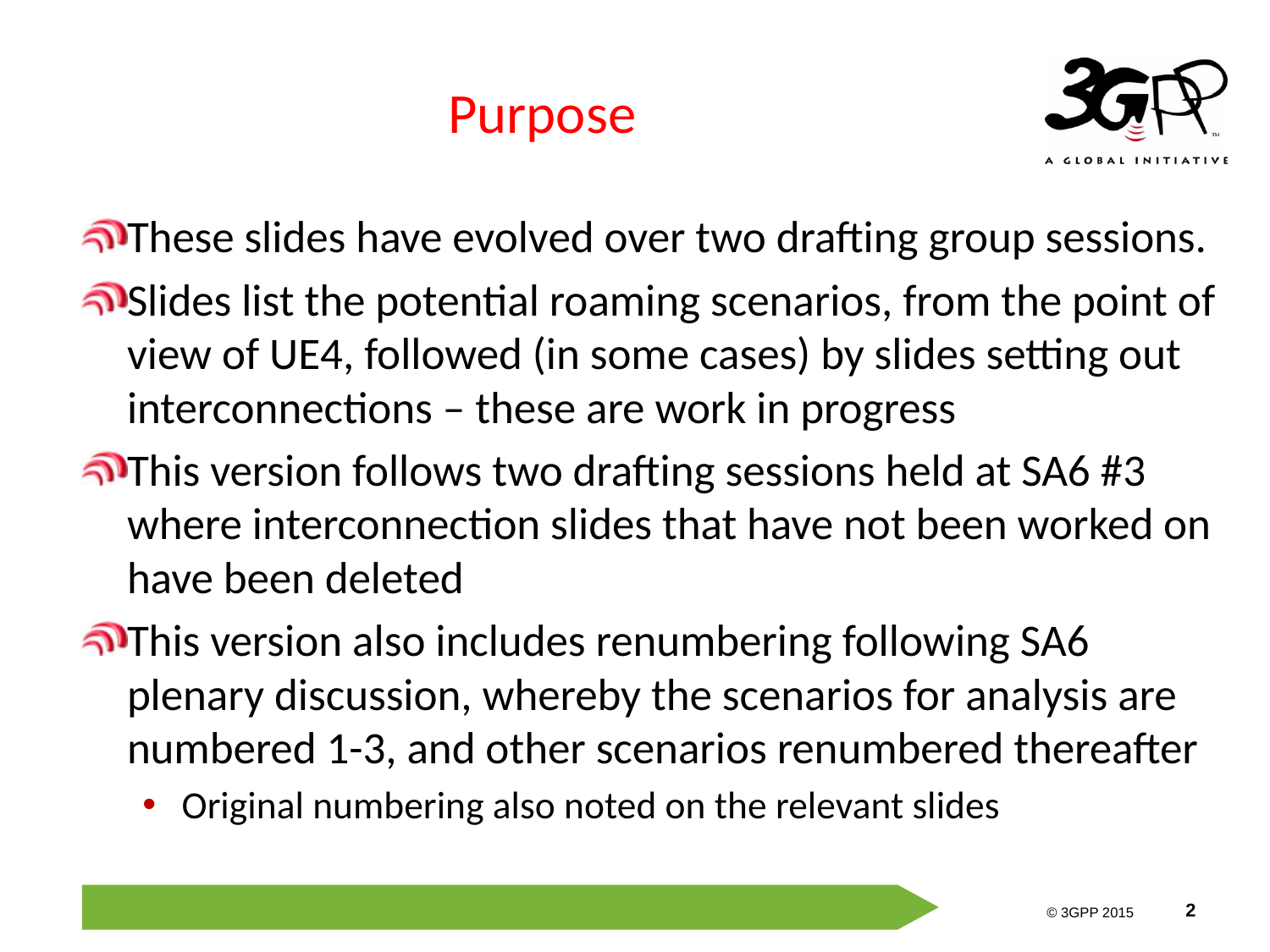

# Purpose
These slides have evolved over two drafting group sessions.
Slides list the potential roaming scenarios, from the point of view of UE4, followed (in some cases) by slides setting out interconnections – these are work in progress
This version follows two drafting sessions held at SA6 #3 where interconnection slides that have not been worked on have been deleted
This version also includes renumbering following SA6 plenary discussion, whereby the scenarios for analysis are numbered 1-3, and other scenarios renumbered thereafter
Original numbering also noted on the relevant slides